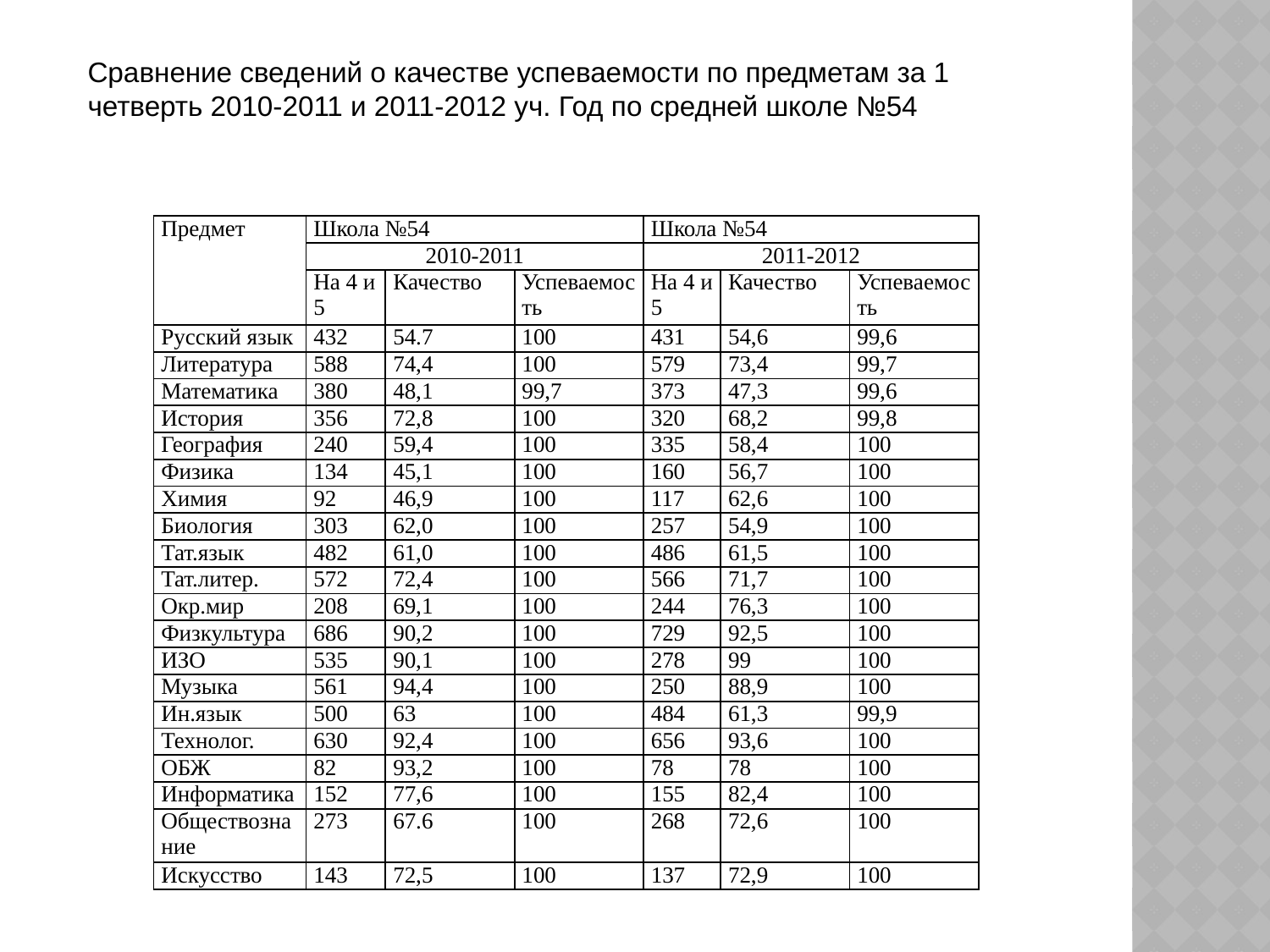

#
Сравнение сведений о качестве успеваемости по предметам за 1 четверть 2010-2011 и 2011-2012 уч. Год по средней школе №54

| Предмет | Школа №54 |  |  | Школа №54 |  |  |
| --- | --- | --- | --- | --- | --- | --- |
|  | 2010-2011 |  |  | 2011-2012 |  |  |
|  | На 4 и 5 | Качество | Успеваемость | На 4 и 5 | Качество | Успеваемость |
| Русский язык | 432 | 54.7 | 100 | 431 | 54,6 | 99,6 |
| Литература | 588 | 74,4 | 100 | 579 | 73,4 | 99,7 |
| Математика | 380 | 48,1 | 99,7 | 373 | 47,3 | 99,6 |
| История | 356 | 72,8 | 100 | 320 | 68,2 | 99,8 |
| География | 240 | 59,4 | 100 | 335 | 58,4 | 100 |
| Физика | 134 | 45,1 | 100 | 160 | 56,7 | 100 |
| Химия | 92 | 46,9 | 100 | 117 | 62,6 | 100 |
| Биология | 303 | 62,0 | 100 | 257 | 54,9 | 100 |
| Тат.язык | 482 | 61,0 | 100 | 486 | 61,5 | 100 |
| Тат.литер. | 572 | 72,4 | 100 | 566 | 71,7 | 100 |
| Окр.мир | 208 | 69,1 | 100 | 244 | 76,3 | 100 |
| Физкультура | 686 | 90,2 | 100 | 729 | 92,5 | 100 |
| ИЗО | 535 | 90,1 | 100 | 278 | 99 | 100 |
| Музыка | 561 | 94,4 | 100 | 250 | 88,9 | 100 |
| Ин.язык | 500 | 63 | 100 | 484 | 61,3 | 99,9 |
| Технолог. | 630 | 92,4 | 100 | 656 | 93,6 | 100 |
| ОБЖ | 82 | 93,2 | 100 | 78 | 78 | 100 |
| Информатика | 152 | 77,6 | 100 | 155 | 82,4 | 100 |
| Обществознание | 273 | 67.6 | 100 | 268 | 72,6 | 100 |
| Искусство | 143 | 72,5 | 100 | 137 | 72,9 | 100 |

[unsupported chart]